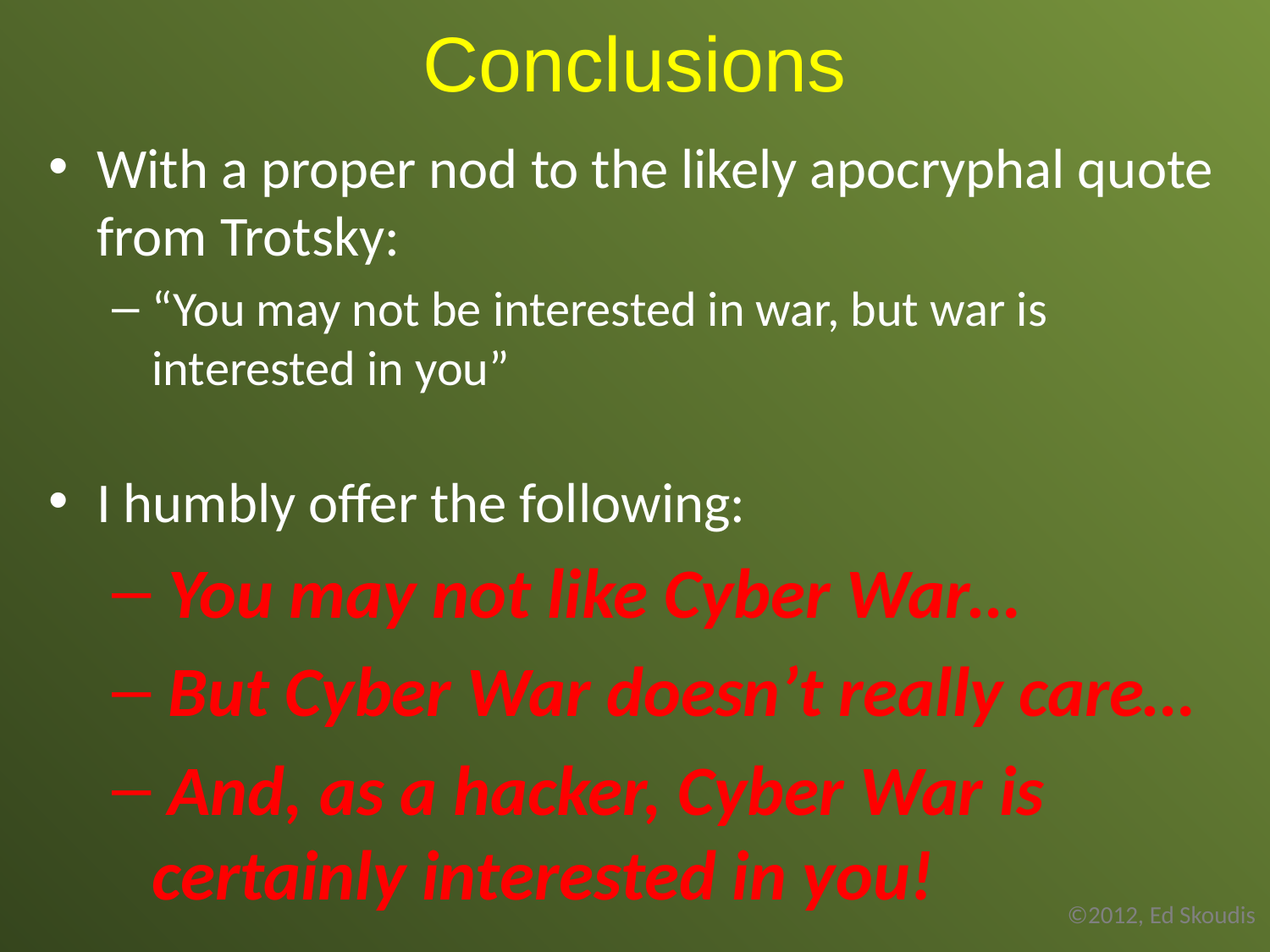

# Conclusions
With a proper nod to the likely apocryphal quote from Trotsky:
“You may not be interested in war, but war is interested in you”
I humbly offer the following:
 You may not like Cyber War…
 But Cyber War doesn’t really care…
 And, as a hacker, Cyber War is certainly interested in you!